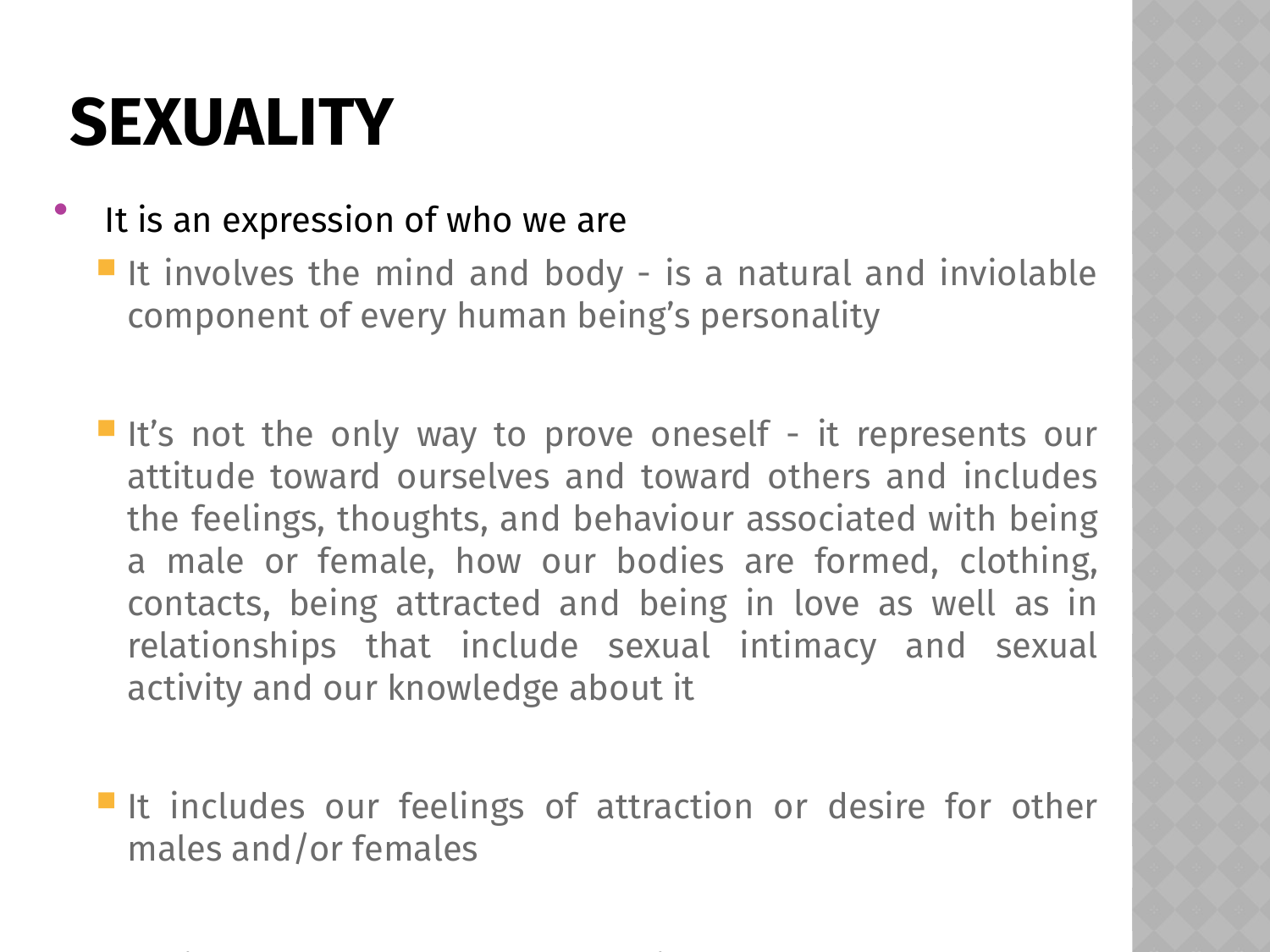

# Sexuality
 It is an expression of who we are
It involves the mind and body - is a natural and inviolable component of every human being’s personality

It’s not the only way to prove oneself - it represents our attitude toward ourselves and toward others and includes the feelings, thoughts, and behaviour associated with being a male or female, how our bodies are formed, clothing, contacts, being attracted and being in love as well as in relationships that include sexual intimacy and sexual activity and our knowledge about it

It includes our feelings of attraction or desire for other males and/or females

It’s influenced by culture and society